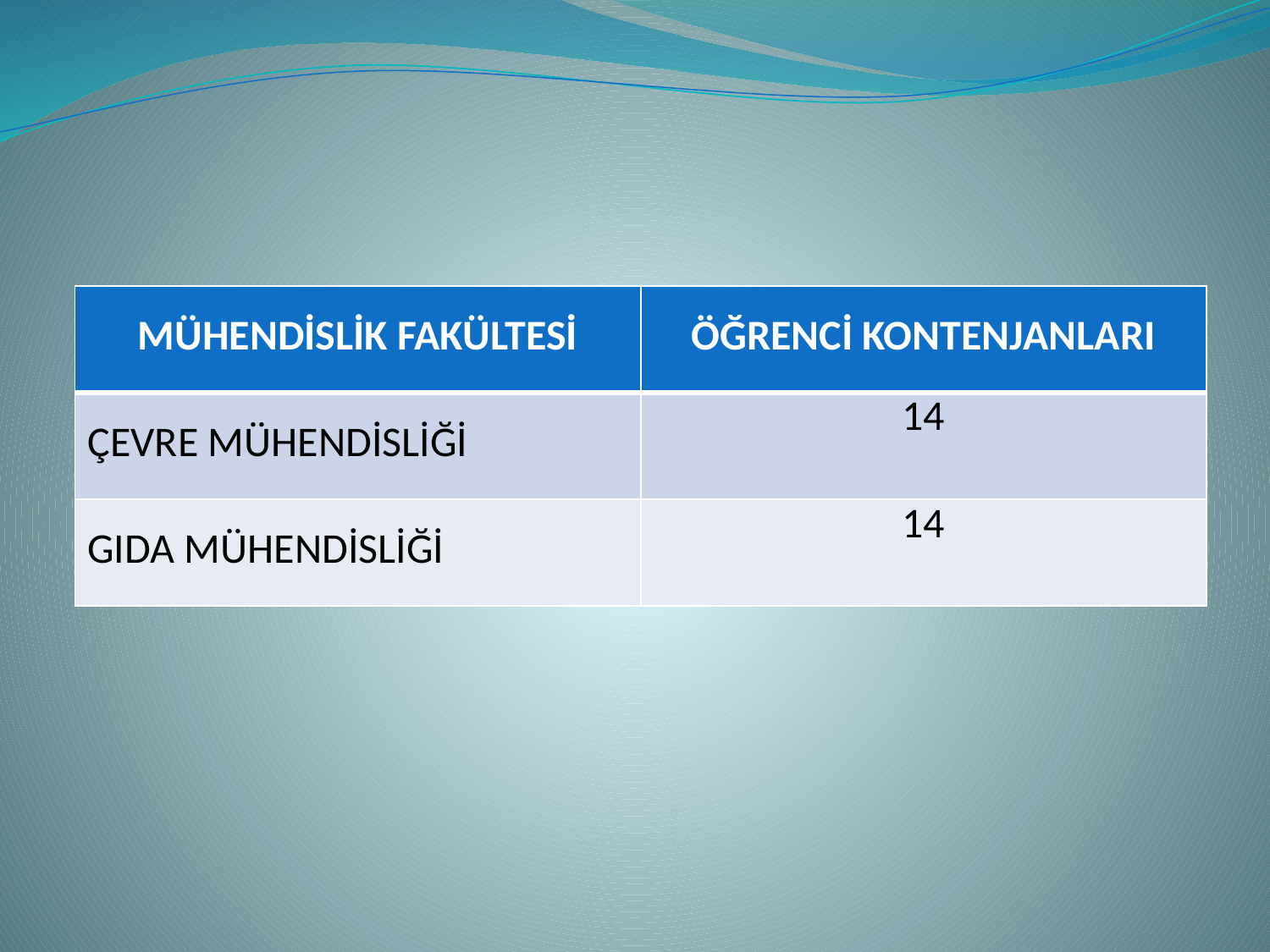

| MÜHENDİSLİK FAKÜLTESİ | ÖĞRENCİ KONTENJANLARI |
| --- | --- |
| ÇEVRE MÜHENDİSLİĞİ | 14 |
| GIDA MÜHENDİSLİĞİ | 14 |